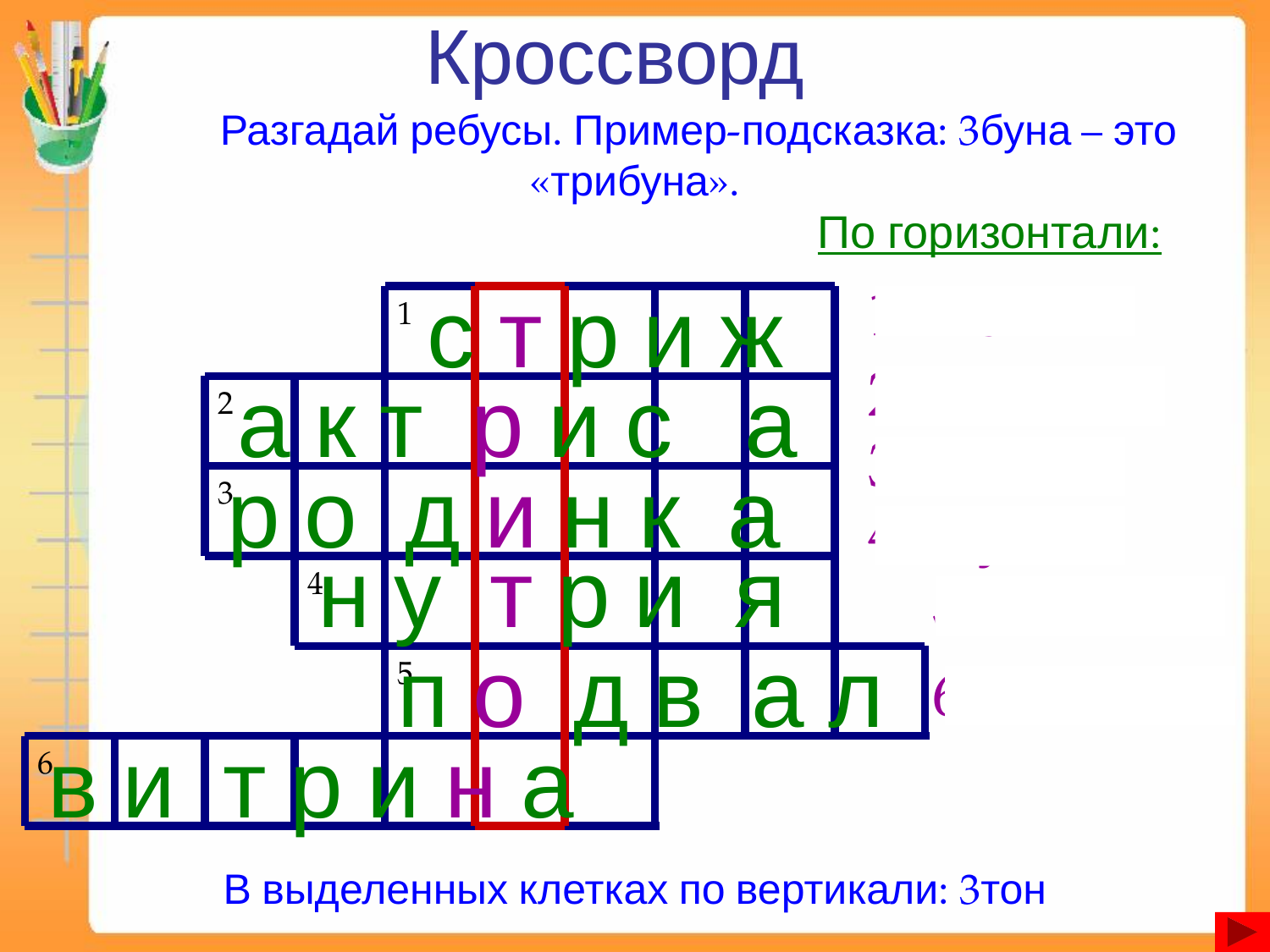

Кроссворд
	Разгадай ребусы. Пример-подсказка: 3буна – это «трибуна».
По горизонтали:
с т р и ж
1. С3ж.
1

2. Ак3са.
а к т  р и с   а

2
3. Р1ка.

р о  д и н к  а
3
4. Ну3я.

н у  т р и  я
4
5. По2л.

п о  д в  а л
5
6. Ви3на.

в и  т р и н а
6
В выделенных клетках по вертикали: 3тон